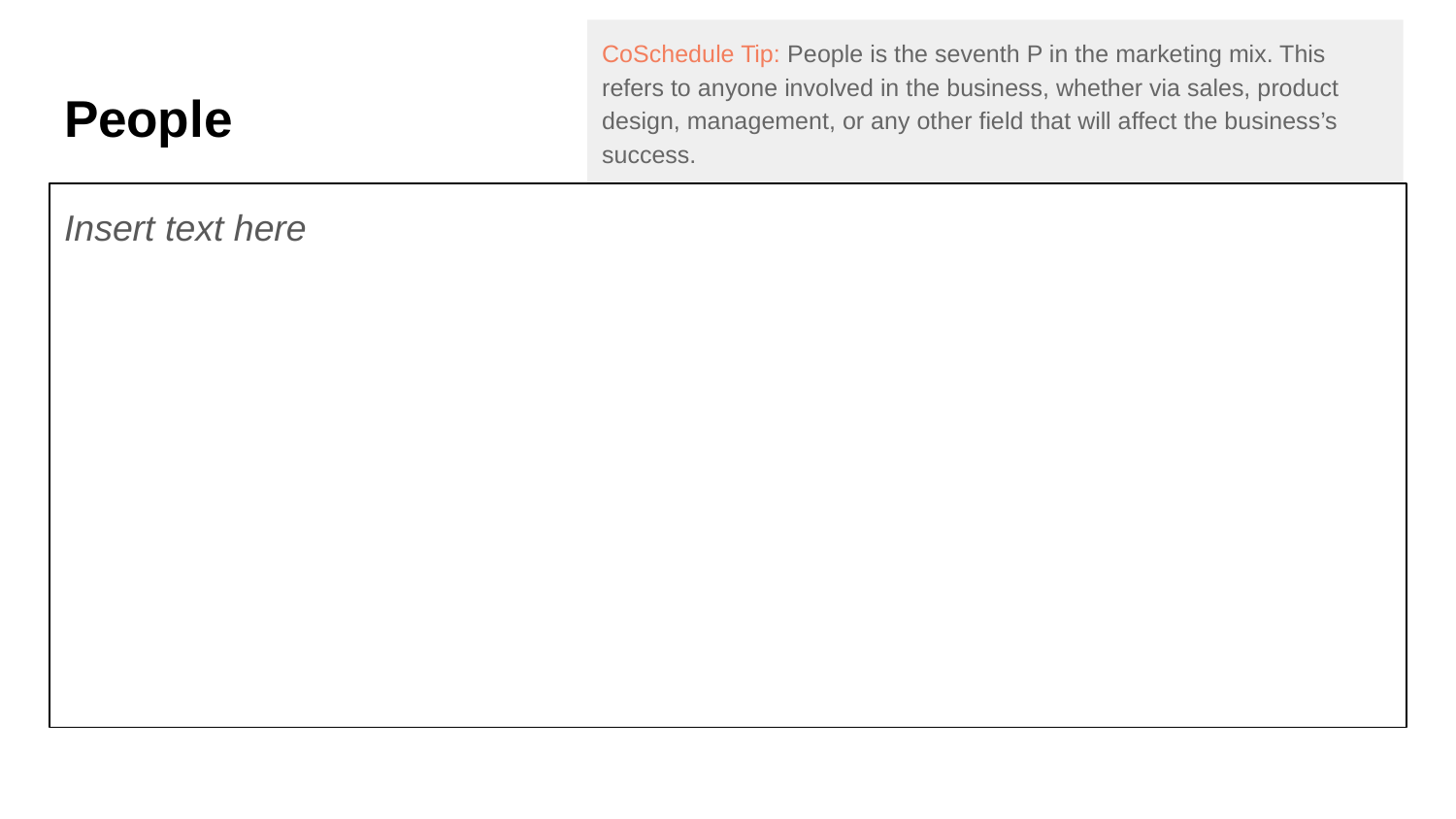

CoSchedule Tip: People is the seventh P in the marketing mix. This refers to anyone involved in the business, whether via sales, product design, management, or any other field that will affect the business’s success.
# People
Insert text here